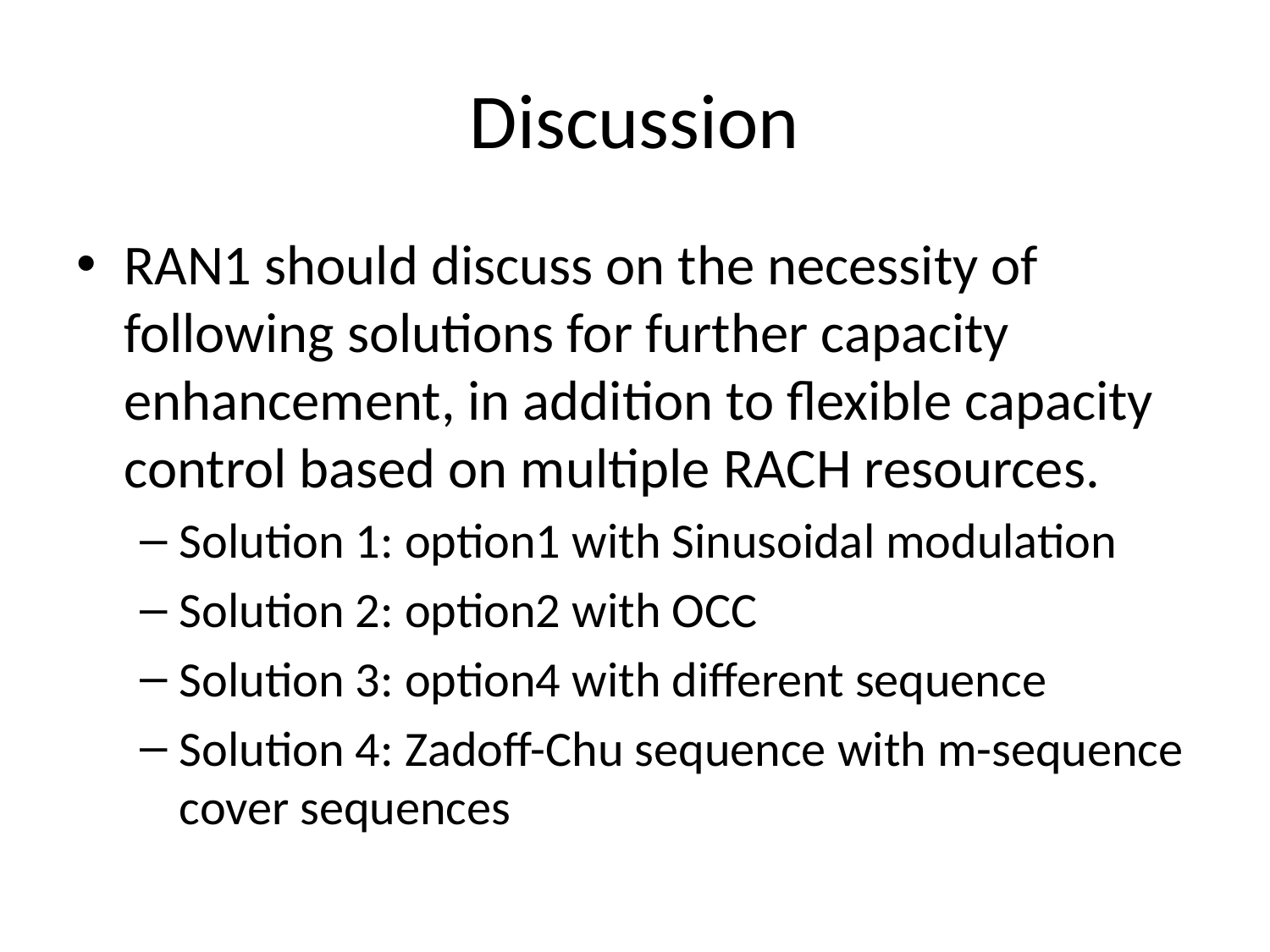

# Discussion
RAN1 should discuss on the necessity of following solutions for further capacity enhancement, in addition to flexible capacity control based on multiple RACH resources.
Solution 1: option1 with Sinusoidal modulation
Solution 2: option2 with OCC
Solution 3: option4 with different sequence
Solution 4: Zadoff-Chu sequence with m-sequence cover sequences